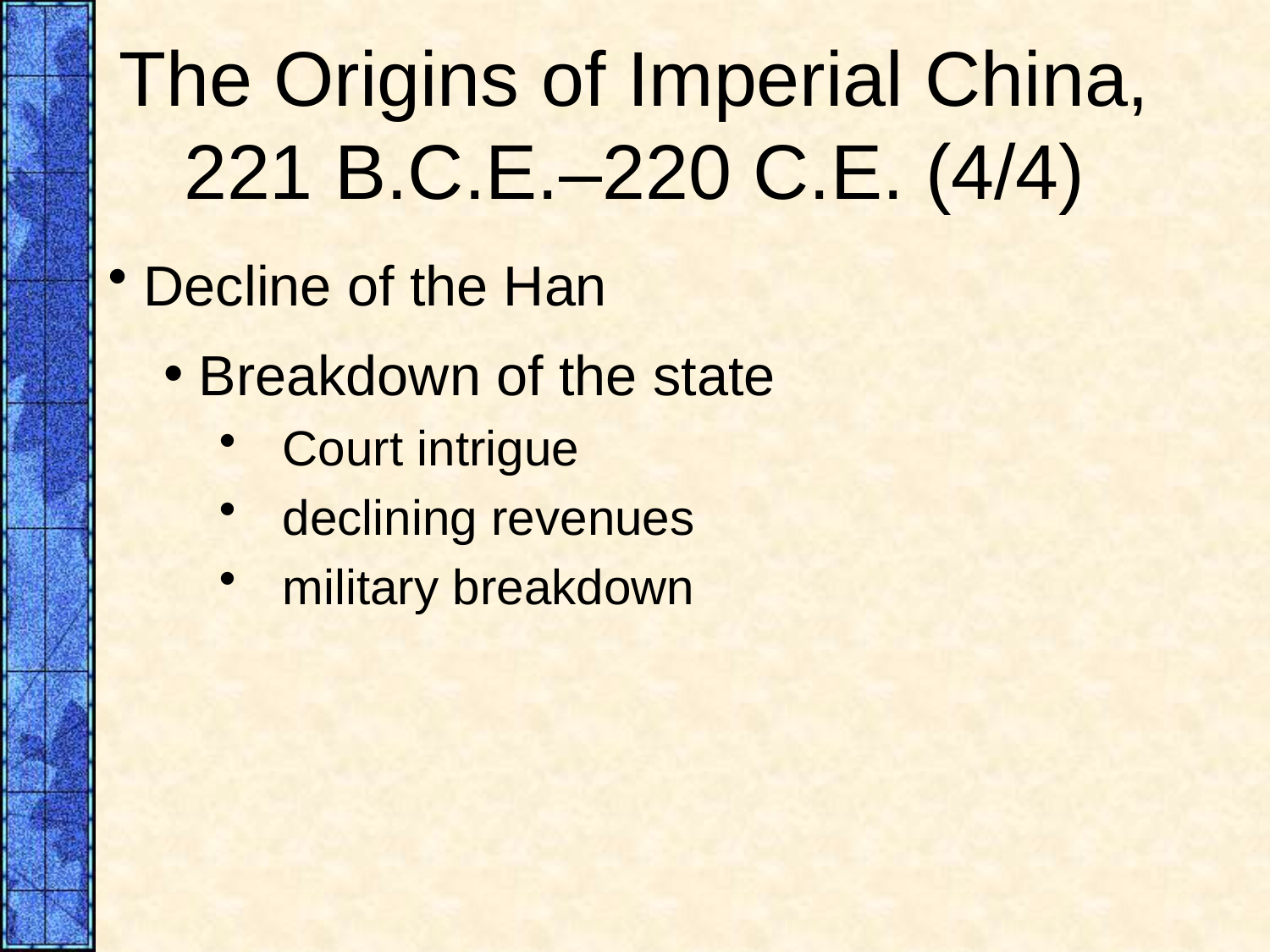

# The Origins of Imperial China, 221 B.C.E.–220 C.E. (4/4)
 Decline of the Han
 Breakdown of the state
Court intrigue
declining revenues
military breakdown